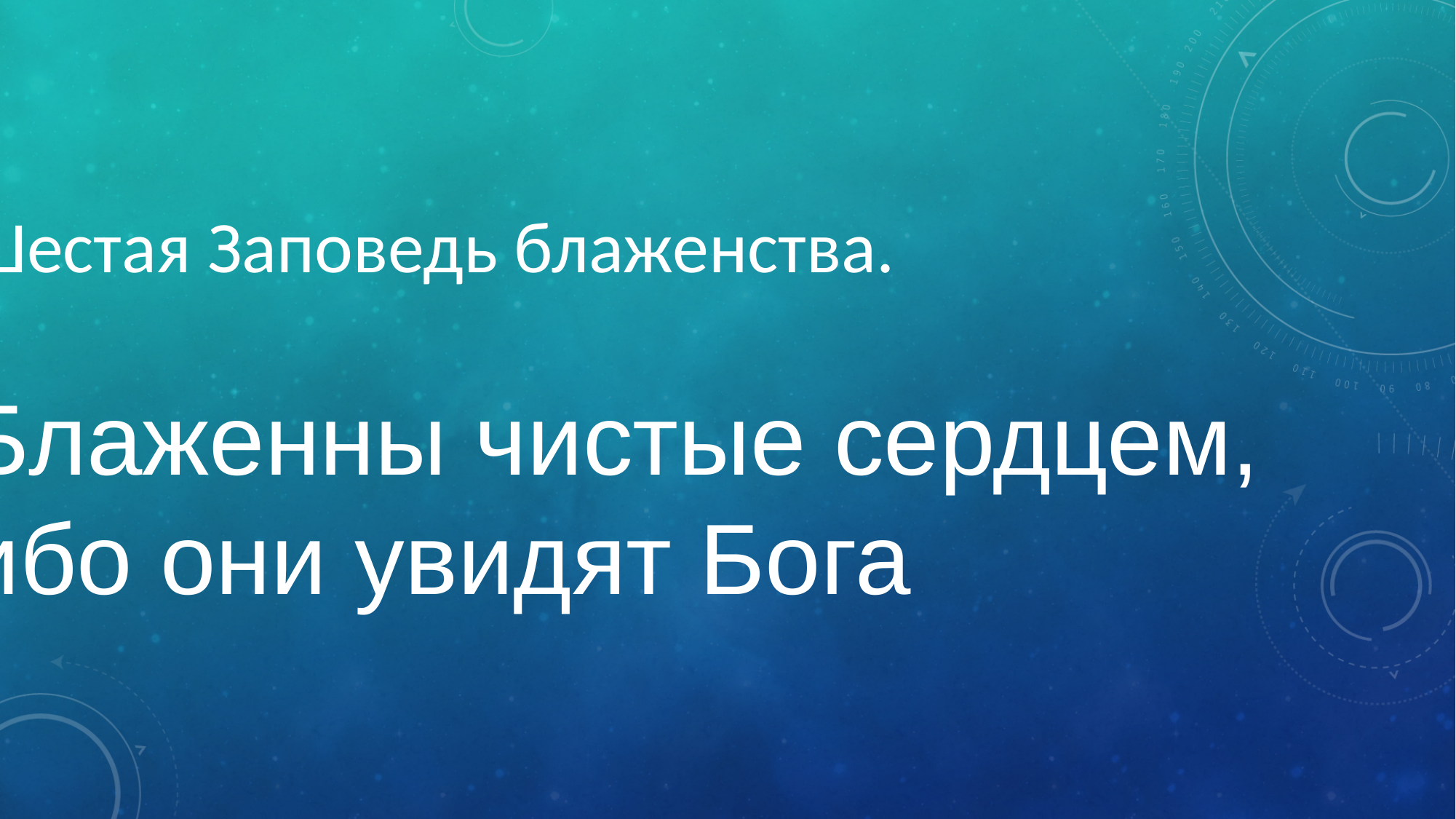

Шестая Заповедь блаженства.

Блаженны чистые сердцем,
ибо они увидят Бога